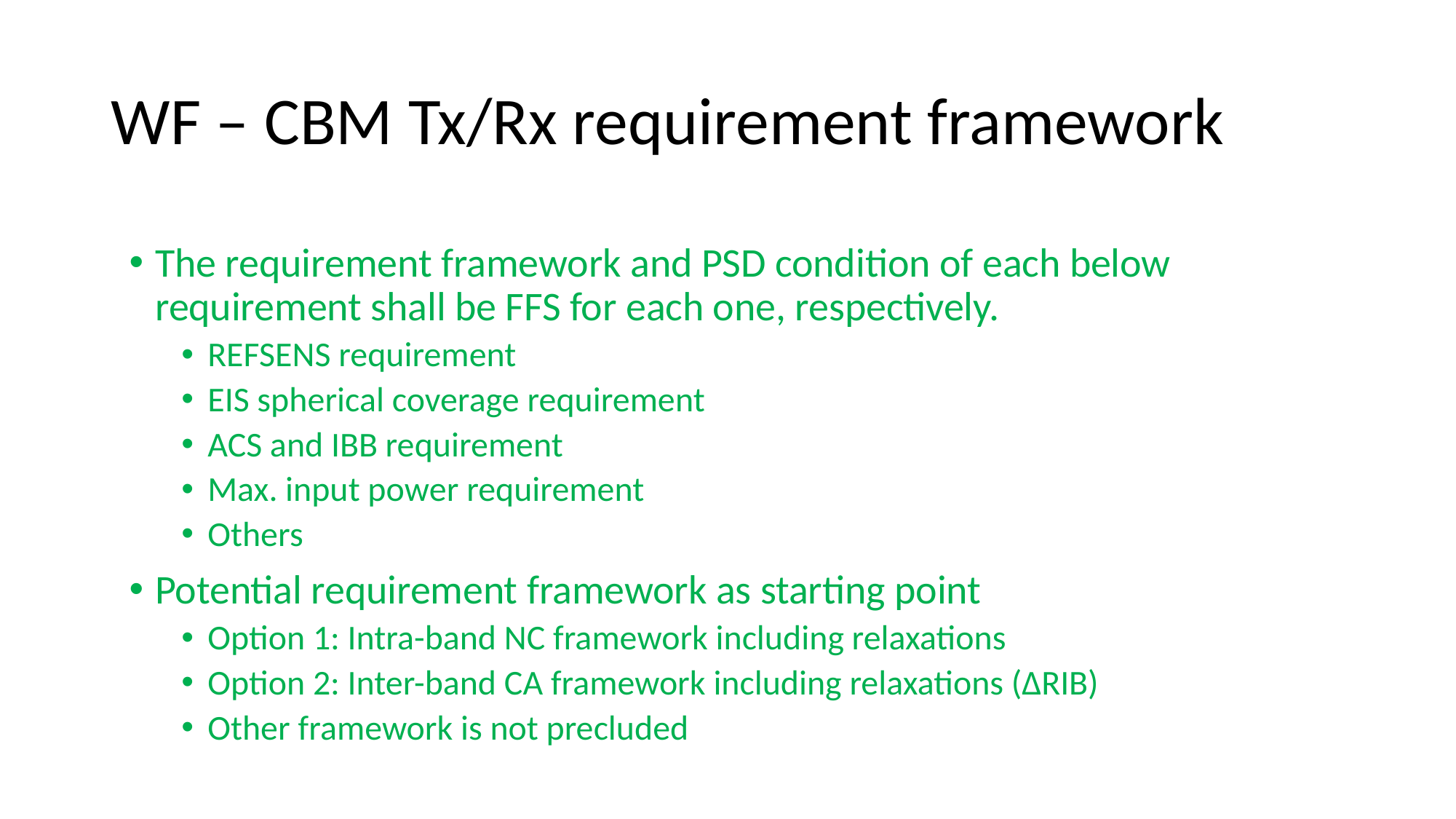

# WF – CBM Tx/Rx requirement framework

The requirement framework and PSD condition of each below requirement shall be FFS for each one, respectively.
REFSENS requirement
EIS spherical coverage requirement
ACS and IBB requirement
Max. input power requirement
Others
Potential requirement framework as starting point
Option 1: Intra-band NC framework including relaxations
Option 2: Inter-band CA framework including relaxations (∆RIB)
Other framework is not precluded